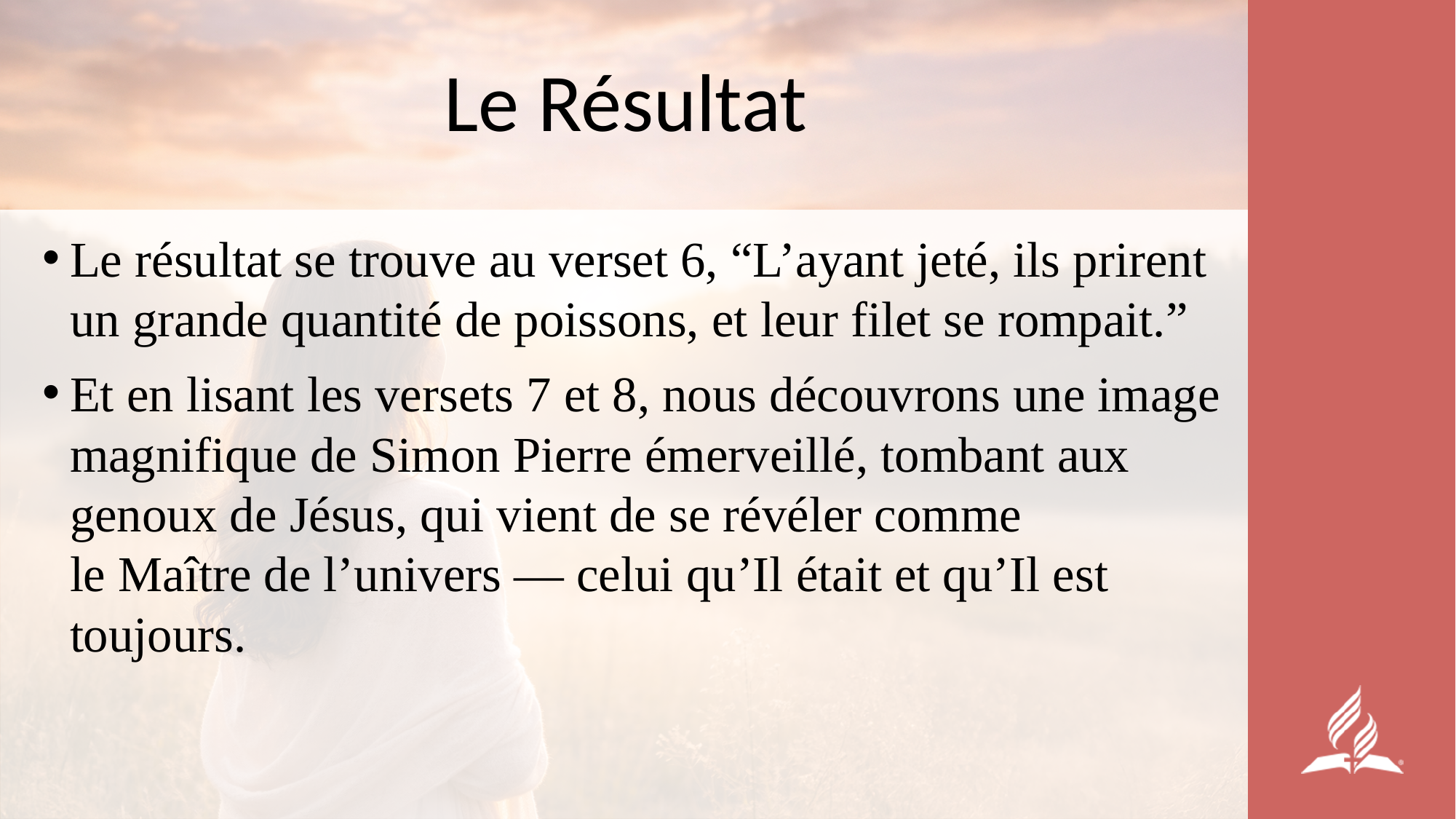

# Le Résultat
Le résultat se trouve au verset 6, “L’ayant jeté, ils prirent un grande quantité de poissons, et leur filet se rompait.”
Et en lisant les versets 7 et 8, nous découvrons une image magnifique de Simon Pierre émerveillé, tombant aux genoux de Jésus, qui vient de se révéler comme
le Maître de l’univers — celui qu’Il était et qu’Il est toujours.